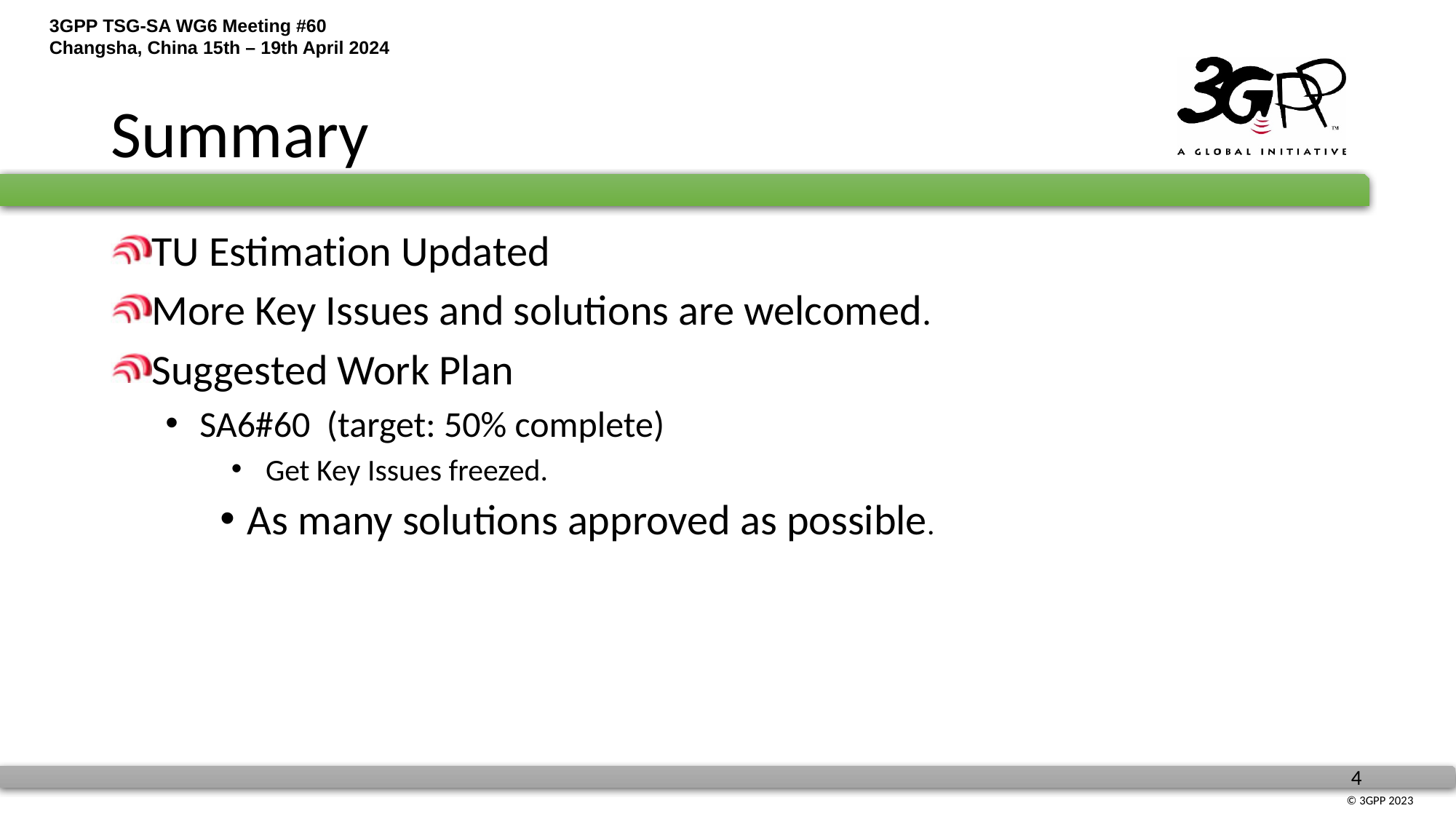

TU Estimation Updated
More Key Issues and solutions are welcomed.
Suggested Work Plan
SA6#60  (target: 50% complete)
Get Key Issues freezed.
As many solutions approved as possible.

# Summary